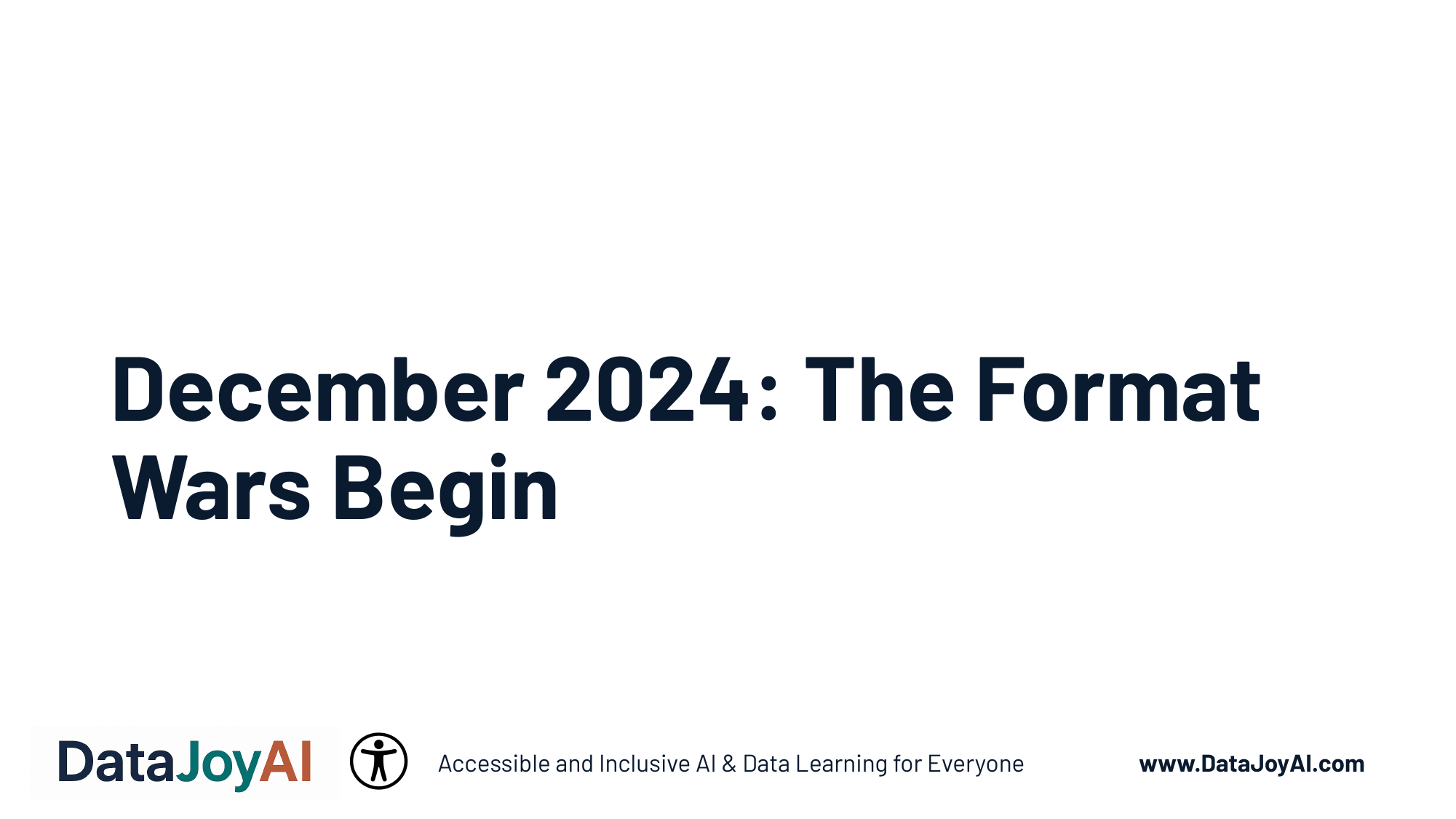

# December 2024: The Format Wars Begin